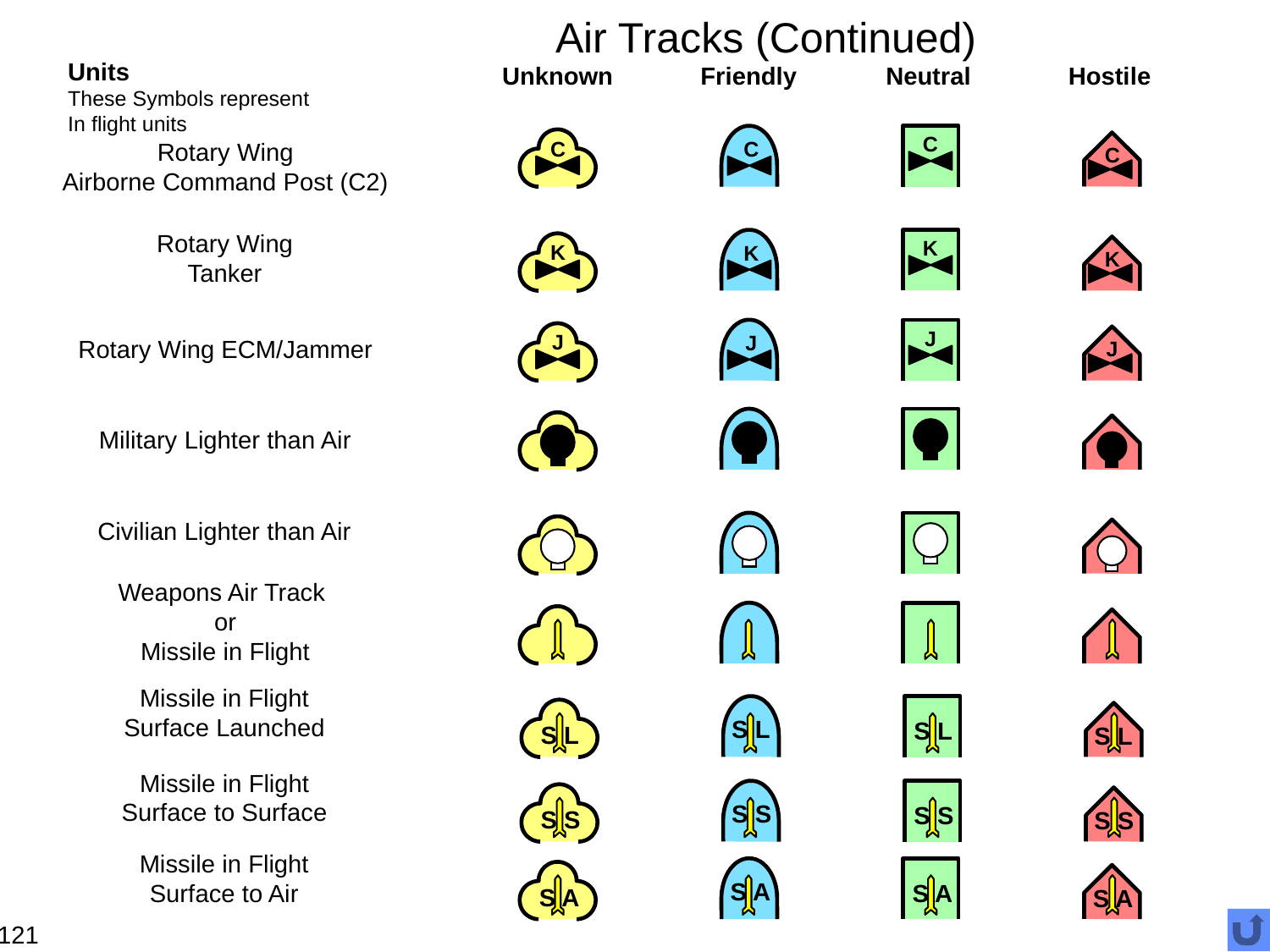

# Air Tracks (Continued)
Units
These Symbols represent
In flight units
Unknown
Friendly
Neutral
Hostile

C

C

C

C
Rotary Wing
Airborne Command Post (C2)
Rotary Wing
Tanker

K

K

K

K

J

J

J

J
Rotary Wing ECM/Jammer

Military Lighter than Air

Civilian Lighter than Air

Weapons Air Track
or
Missile in Flight

Missile in Flight
Surface Launched

S L

S L

S L

S L
Missile in Flight
Surface to Surface

S S

S S

S S

S S

Missile in Flight
Surface to Air

S A

S A

S A

S A
121